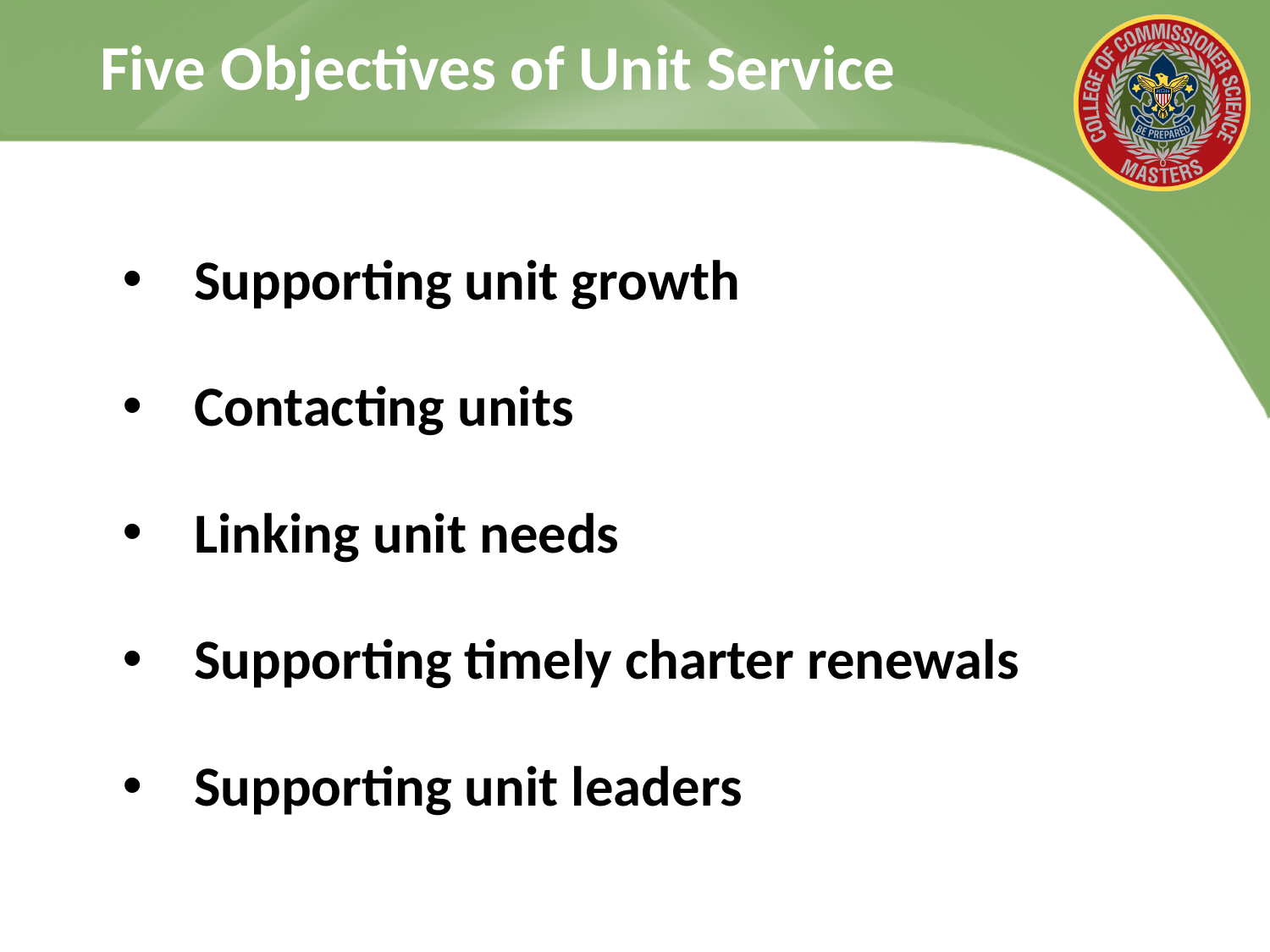

# Five Objectives of Unit Service
Supporting unit growth

Contacting units

Linking unit needs

Supporting timely charter renewals

Supporting unit leaders